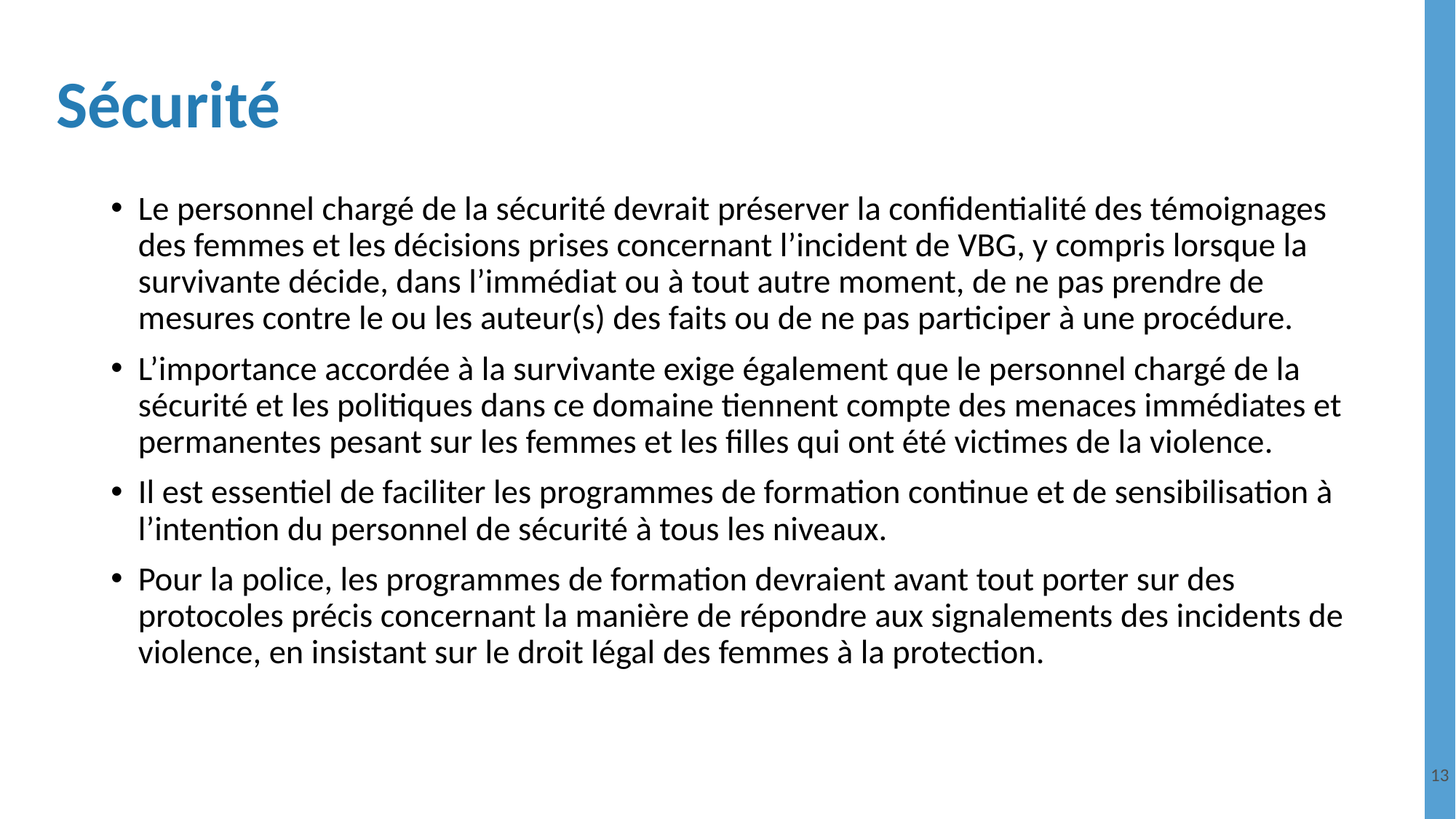

Sécurité
Le personnel chargé de la sécurité devrait préserver la confidentialité des témoignages des femmes et les décisions prises concernant l’incident de VBG, y compris lorsque la survivante décide, dans l’immédiat ou à tout autre moment, de ne pas prendre de mesures contre le ou les auteur(s) des faits ou de ne pas participer à une procédure.
L’importance accordée à la survivante exige également que le personnel chargé de la sécurité et les politiques dans ce domaine tiennent compte des menaces immédiates et permanentes pesant sur les femmes et les filles qui ont été victimes de la violence.
Il est essentiel de faciliter les programmes de formation continue et de sensibilisation à l’intention du personnel de sécurité à tous les niveaux.
Pour la police, les programmes de formation devraient avant tout porter sur des protocoles précis concernant la manière de répondre aux signalements des incidents de violence, en insistant sur le droit légal des femmes à la protection.